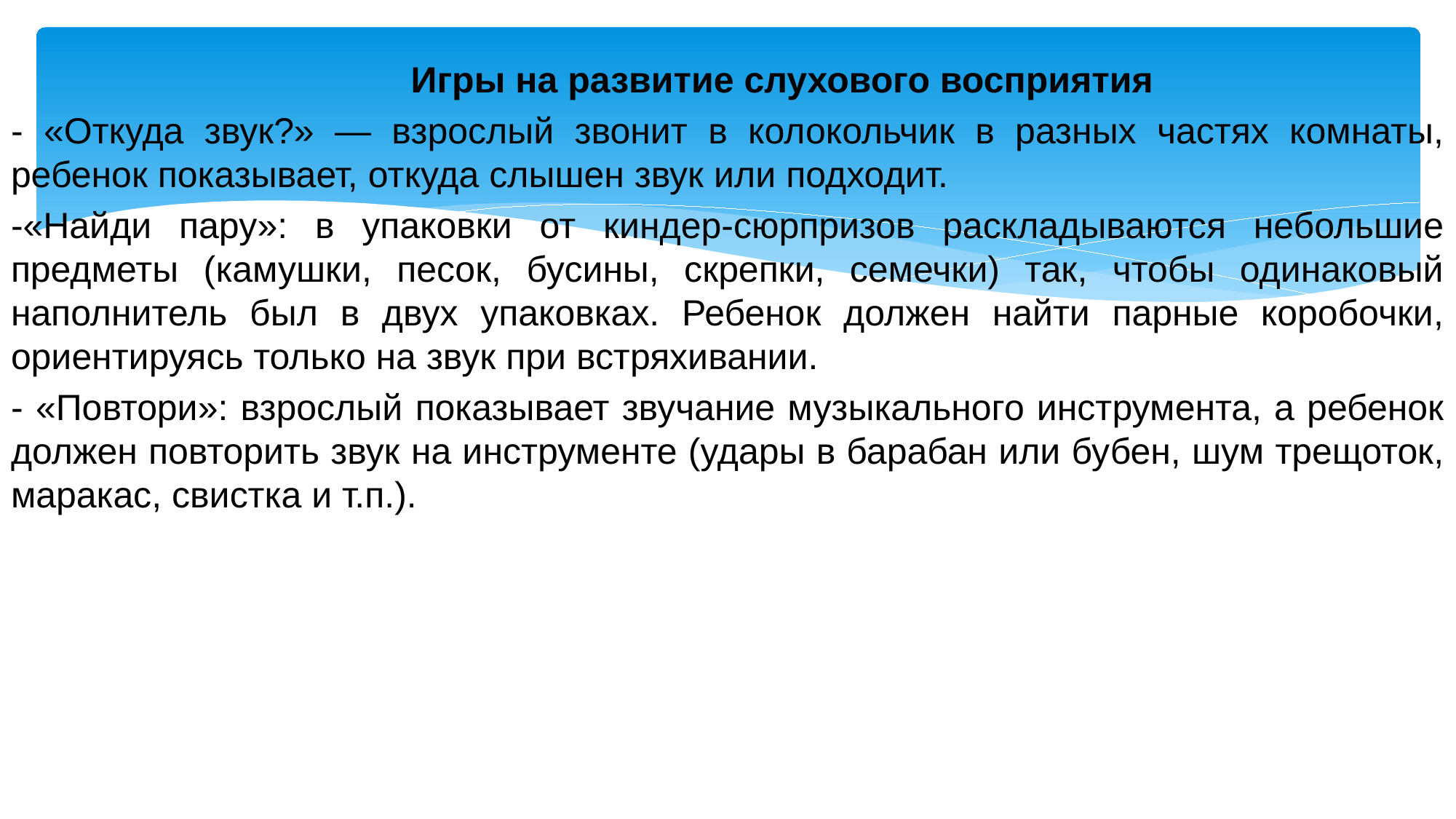

Игры на развитие слухового восприятия
- «Откуда звук?» — взрослый звонит в колокольчик в разных частях комнаты, ребенок показывает, откуда слышен звук или подходит.
-«Найди пару»: в упаковки от киндер-сюрпризов раскладываются небольшие предметы (камушки, песок, бусины, скрепки, семечки) так, чтобы одинаковый наполнитель был в двух упаковках. Ребенок должен найти парные коробочки, ориентируясь только на звук при встряхивании.
- «Повтори»: взрослый показывает звучание музыкального инструмента, а ребенок должен повторить звук на инструменте (удары в барабан или бубен, шум трещоток, маракас, свистка и т.п.).
#